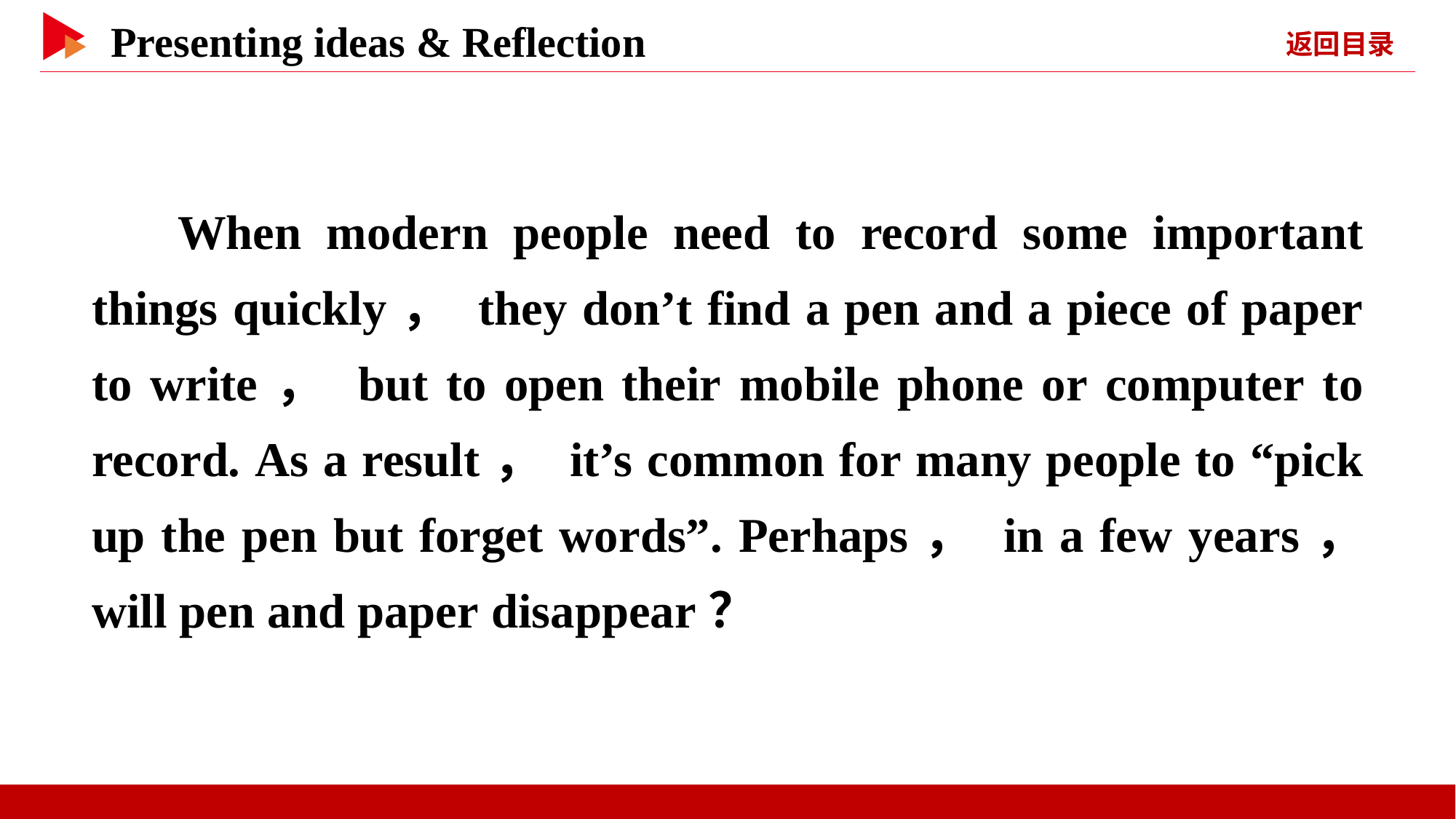

When modern people need to record some important things quickly， they don’t find a pen and a piece of paper to write， but to open their mobile phone or computer to record. As a result， it’s common for many people to “pick up the pen but forget words”. Perhaps， in a few years， will pen and paper disappear？